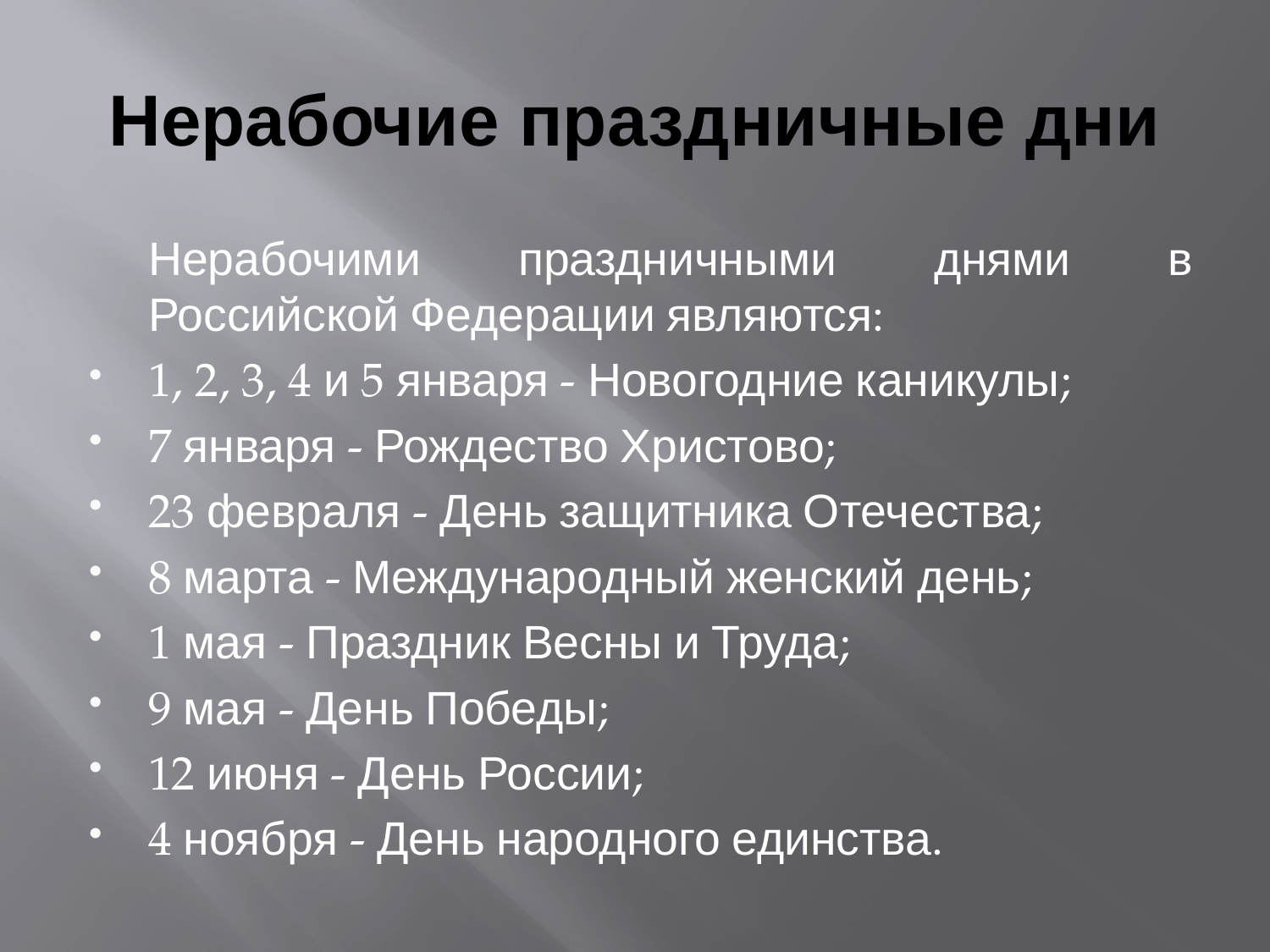

# Нерабочие праздничные дни
	Нерабочими праздничными днями в Российской Федерации являются:
1, 2, 3, 4 и 5 января - Новогодние каникулы;
7 января - Рождество Христово;
23 февраля - День защитника Отечества;
8 марта - Международный женский день;
1 мая - Праздник Весны и Труда;
9 мая - День Победы;
12 июня - День России;
4 ноября - День народного единства.